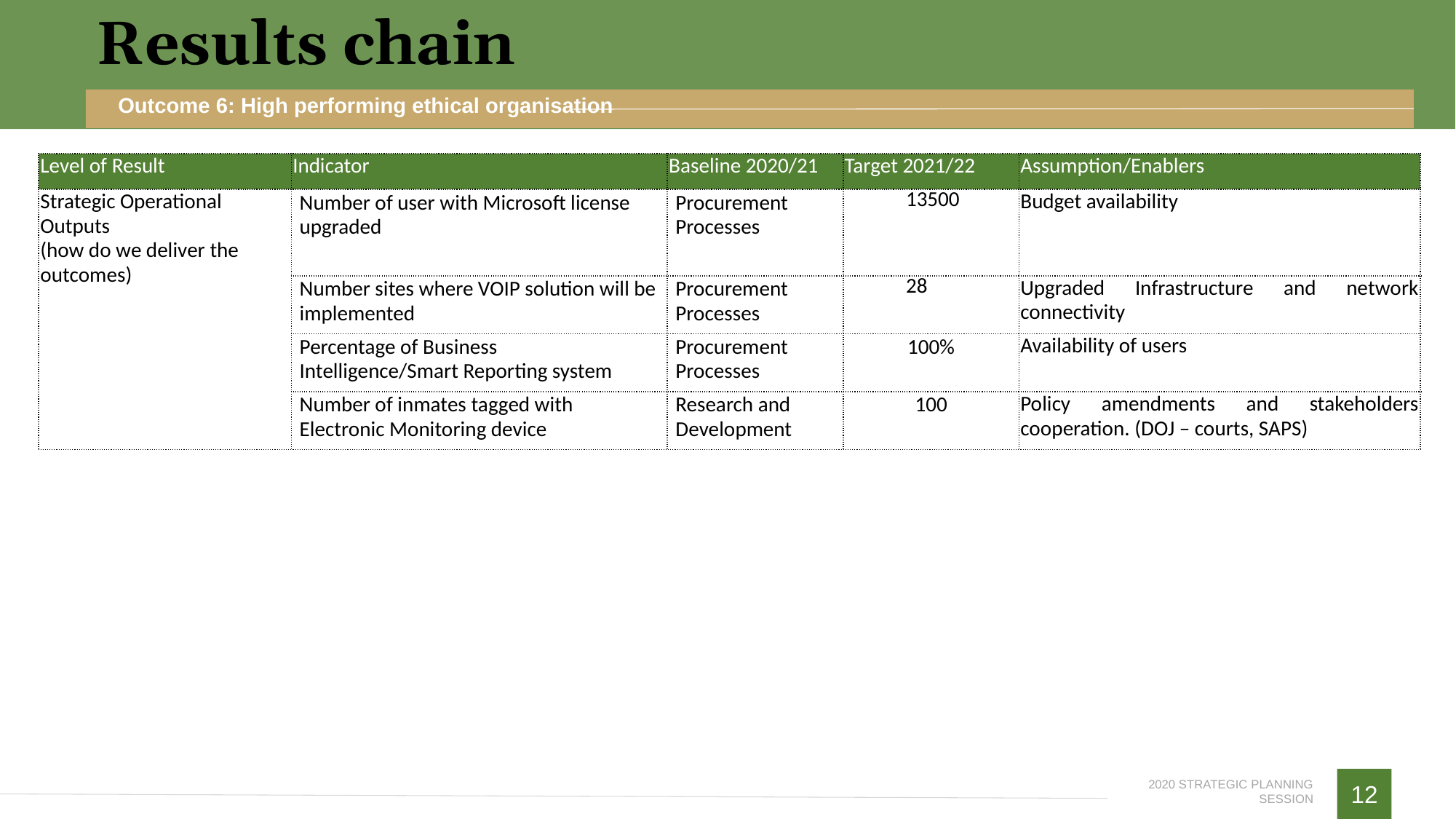

Results chain
Outcome 6: High performing ethical organisation
| Level of Result | Indicator | Baseline 2020/21 | Target 2021/22 | Assumption/Enablers |
| --- | --- | --- | --- | --- |
| Strategic Operational Outputs (how do we deliver the outcomes) | Number of user with Microsoft license upgraded | Procurement Processes | 13500 | Budget availability |
|  | Number sites where VOIP solution will be implemented | Procurement Processes | 28 | Upgraded Infrastructure and network connectivity |
|  | Percentage of Business Intelligence/Smart Reporting system | Procurement Processes | 100% | Availability of users |
|  | Number of inmates tagged with Electronic Monitoring device | Research and Development | 100 | Policy amendments and stakeholders cooperation. (DOJ – courts, SAPS) |